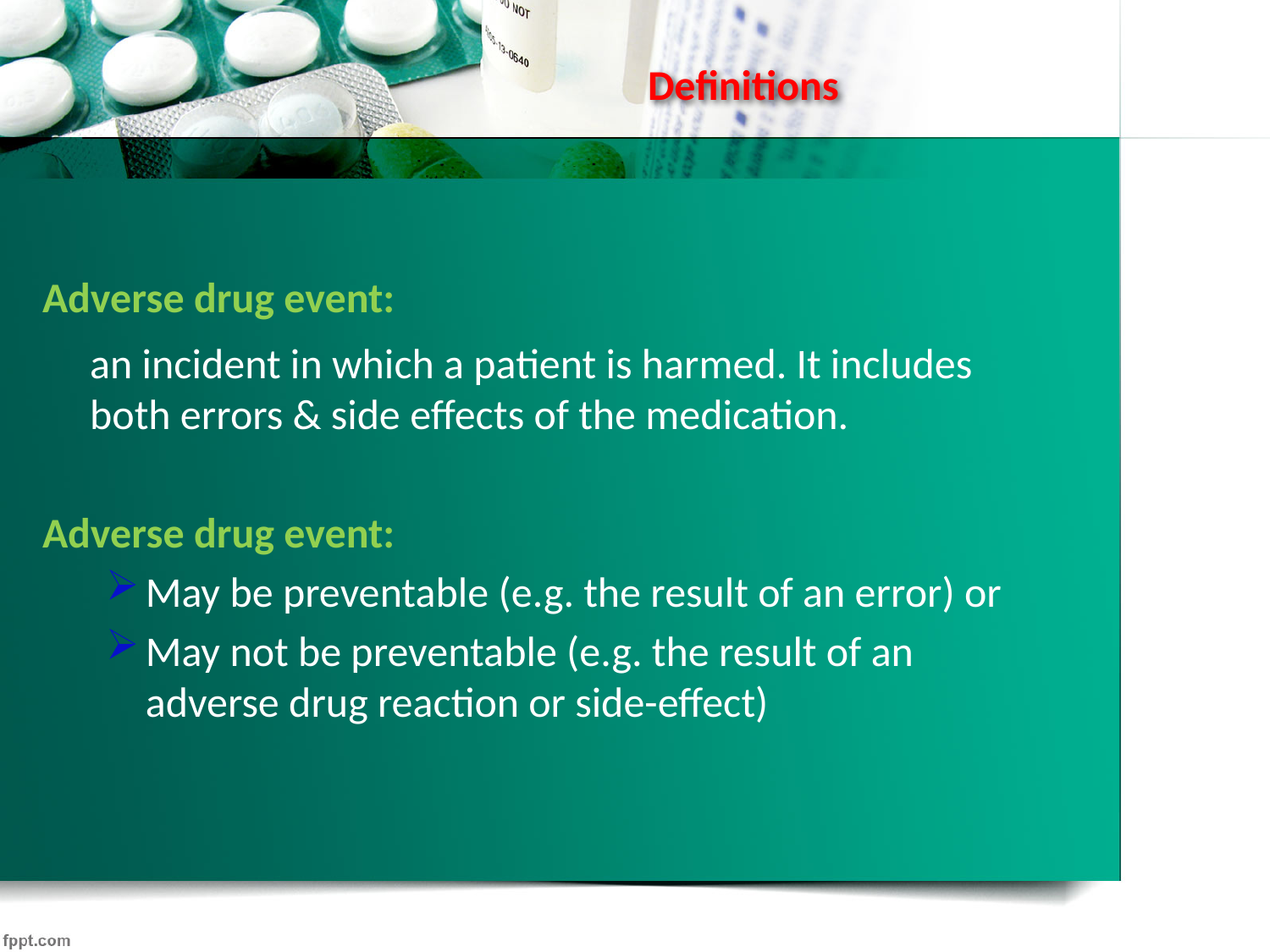

# Definitions
Adverse drug event:
	an incident in which a patient is harmed. It includes both errors & side effects of the medication.

Adverse drug event:
May be preventable (e.g. the result of an error) or
May not be preventable (e.g. the result of an adverse drug reaction or side-effect)